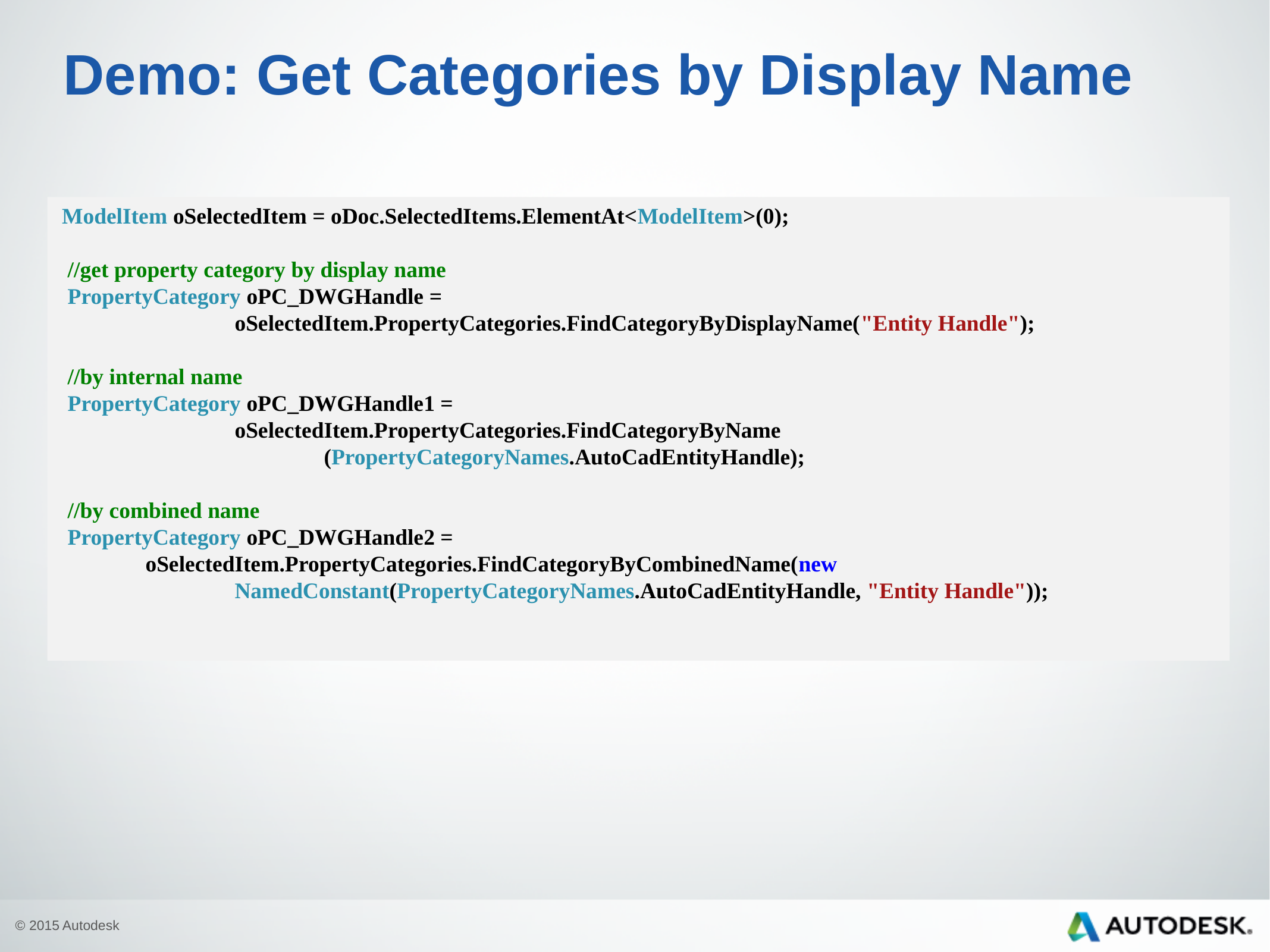

# Demo: Get Categories by Display Name
 ModelItem oSelectedItem = oDoc.SelectedItems.ElementAt<ModelItem>(0);

  //get property category by display name
  PropertyCategory oPC_DWGHandle =
 		oSelectedItem.PropertyCategories.FindCategoryByDisplayName("Entity Handle");

  //by internal name
  PropertyCategory oPC_DWGHandle1 =
		oSelectedItem.PropertyCategories.FindCategoryByName
  			(PropertyCategoryNames.AutoCadEntityHandle);

  //by combined name
  PropertyCategory oPC_DWGHandle2 =
	oSelectedItem.PropertyCategories.FindCategoryByCombinedName(new
		NamedConstant(PropertyCategoryNames.AutoCadEntityHandle, "Entity Handle"));